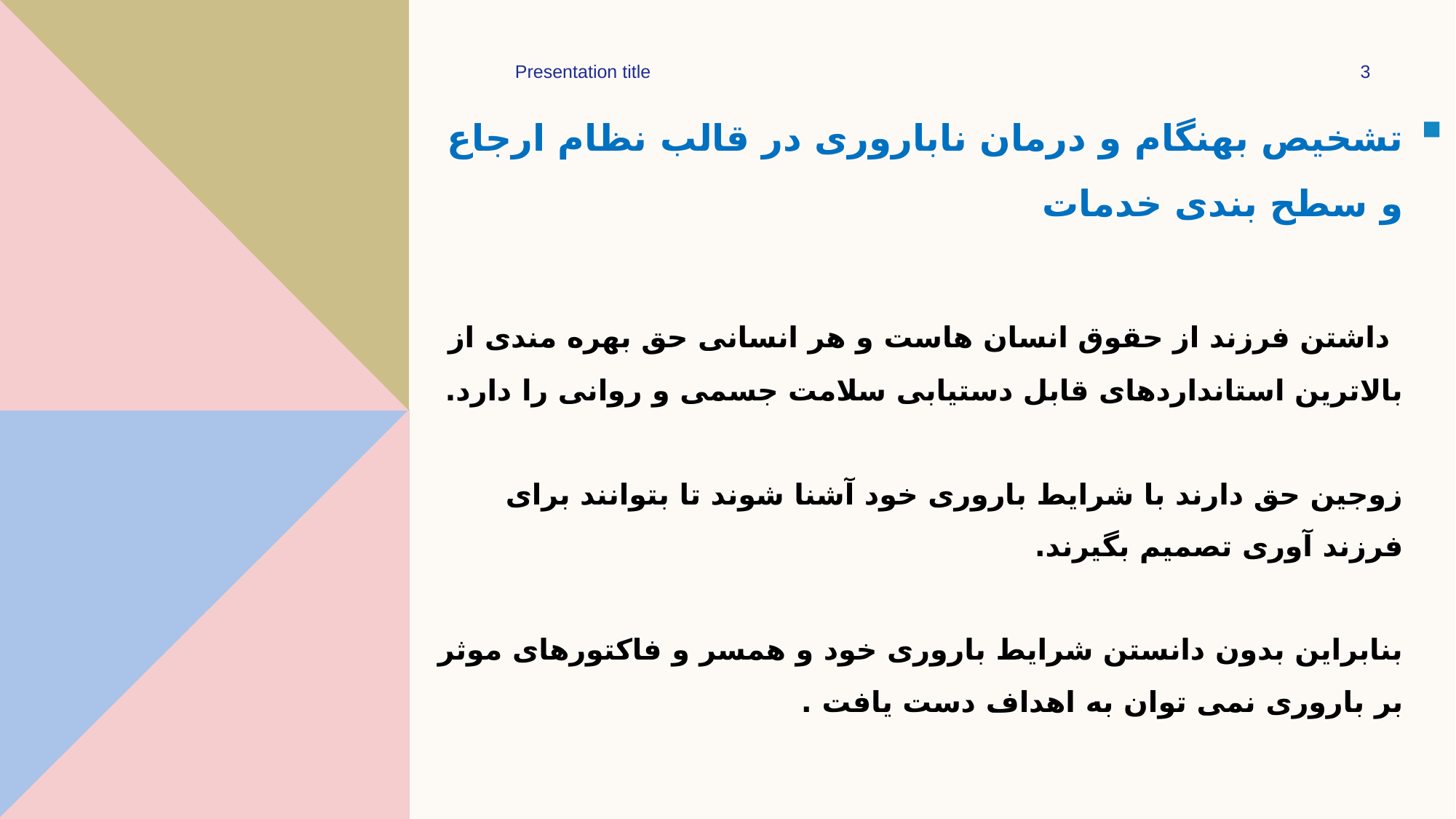

Presentation title
3
# تشخیص بهنگام و درمان ناباروری در قالب نظام ارجاع و سطح بندی خدمات داشتن فرزند از حقوق انسان هاست و هر انسانی حق بهره مندی از بالاترین استانداردهای قابل دستیابی سلامت جسمی و روانی را دارد. زوجین حق دارند با شرایط باروری خود آشنا شوند تا بتوانند برای فرزند آوری تصمیم بگیرند. بنابراین بدون دانستن شرایط باروری خود و همسر و فاکتورهای موثر بر باروری نمی توان به اهداف دست یافت .